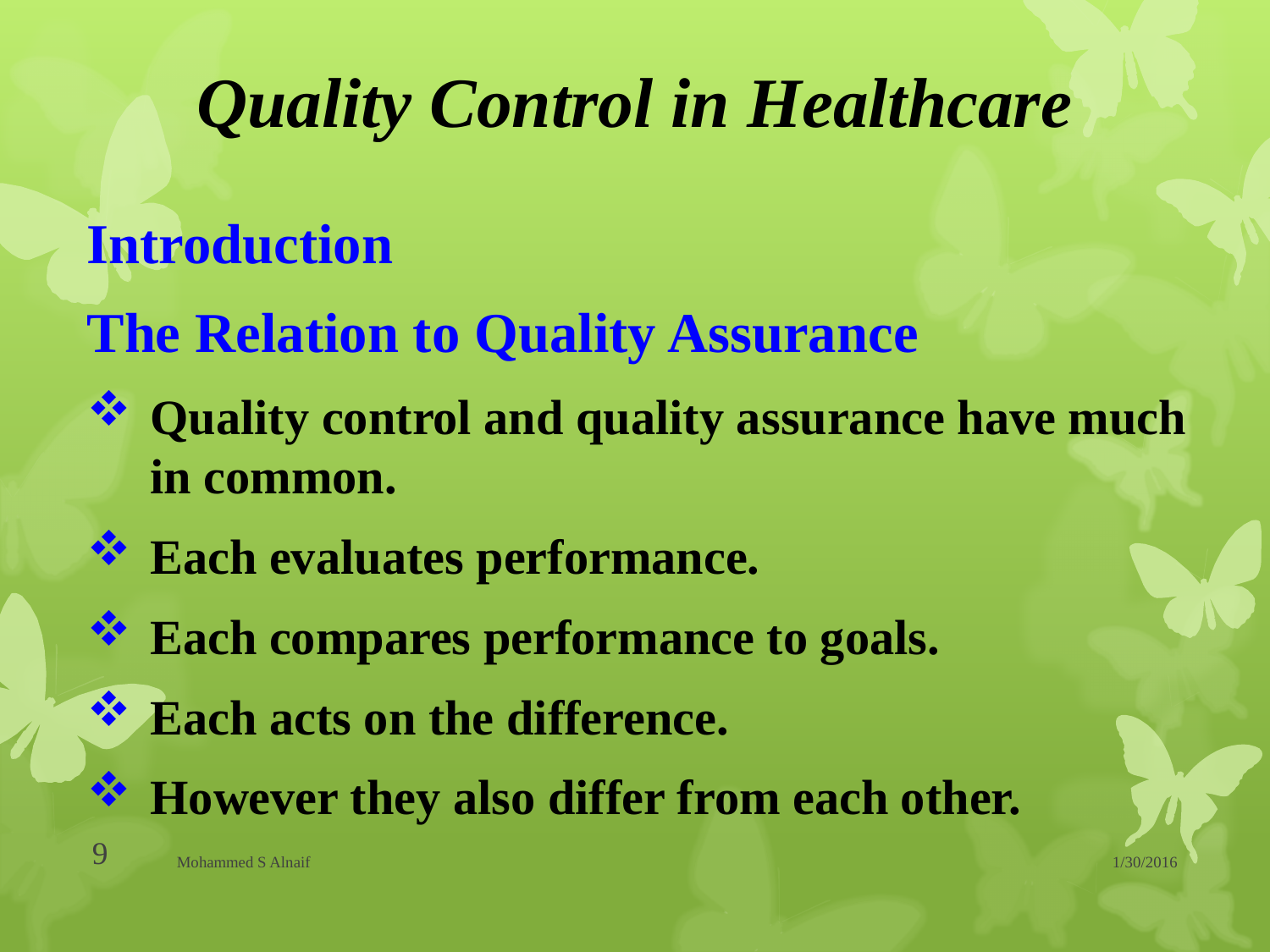

# Quality Control in Healthcare
Introduction
The Relation to Quality Assurance
Quality control and quality assurance have much in common.
Each evaluates performance.
Each compares performance to goals.
Each acts on the difference.
However they also differ from each other.
9
Mohammed S Alnaif
1/30/2016